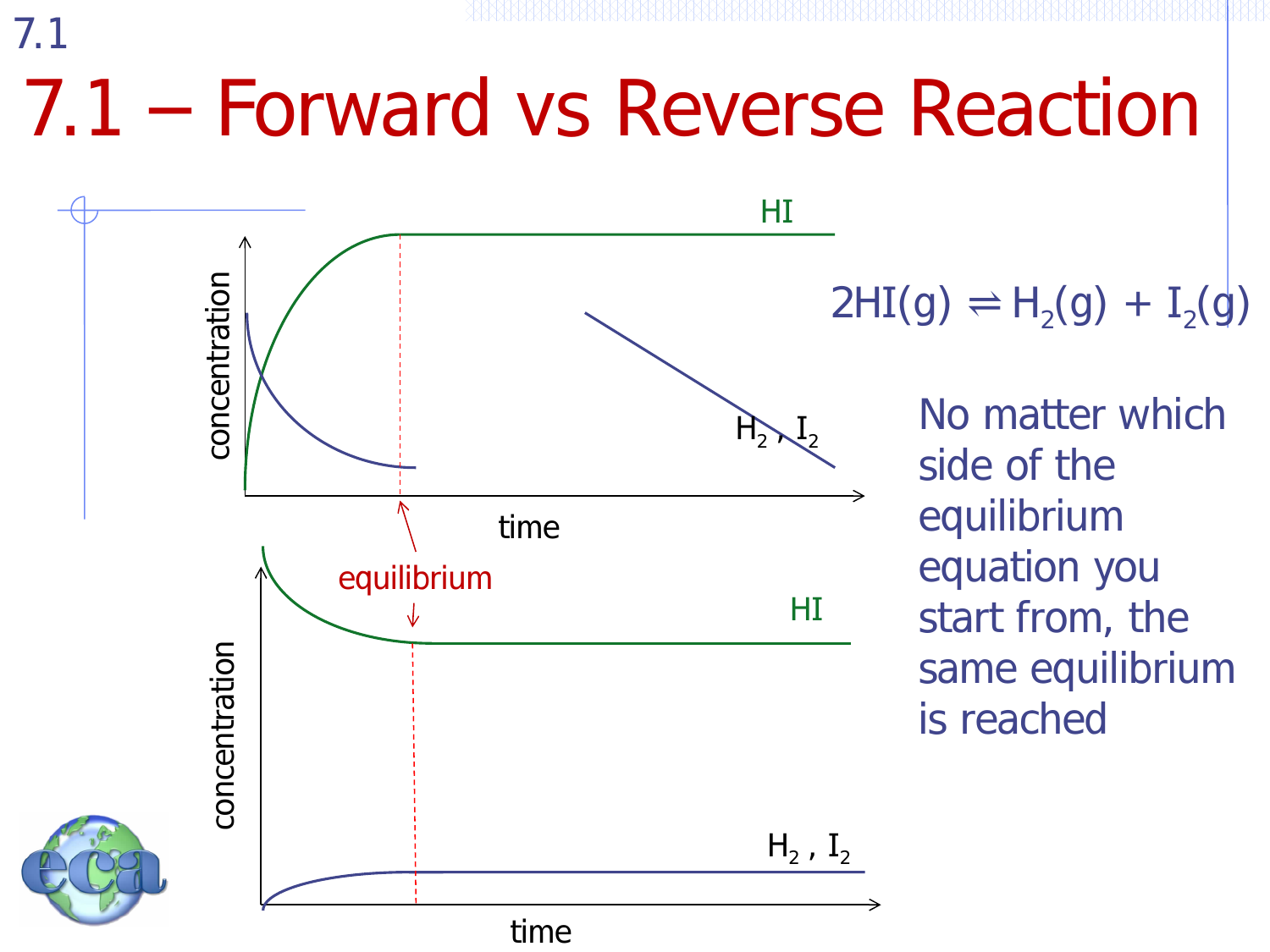

# 7.1 – Forward vs Reverse Reaction

HI

2HI(g) ⇌ H2(g) + I2(g)

concentration

No matter which side of the equilibrium equation you start from, the same equilibrium is reached
H2 , I2
time
equilibrium
HI
concentration
H2 , I2

time